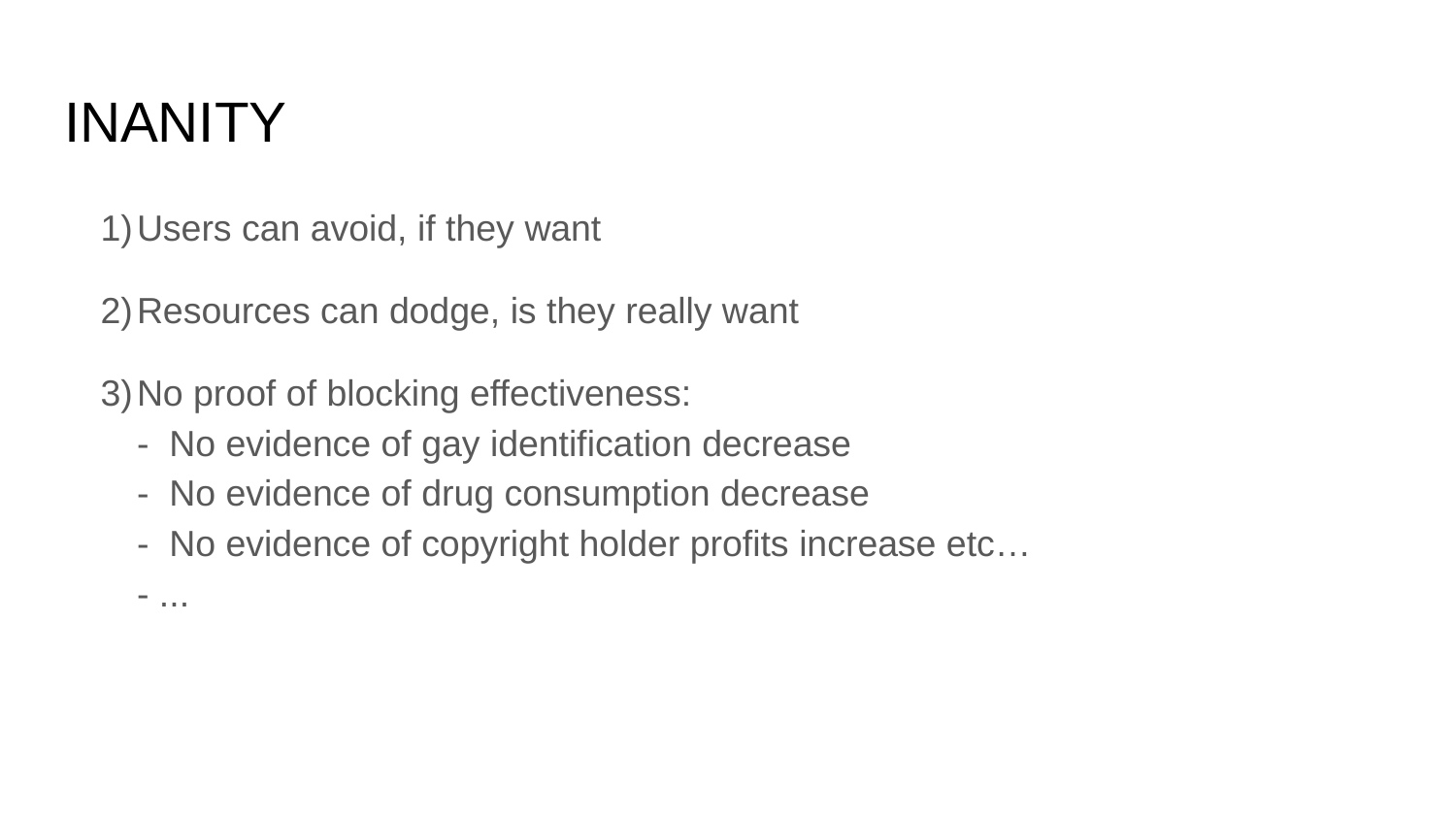

# INANITY
Users can avoid, if they want
Resources can dodge, is they really want
No proof of blocking effectiveness:
-  No evidence of gay identification decrease
-  No evidence of drug consumption decrease
-  No evidence of copyright holder profits increase etc…
- ...